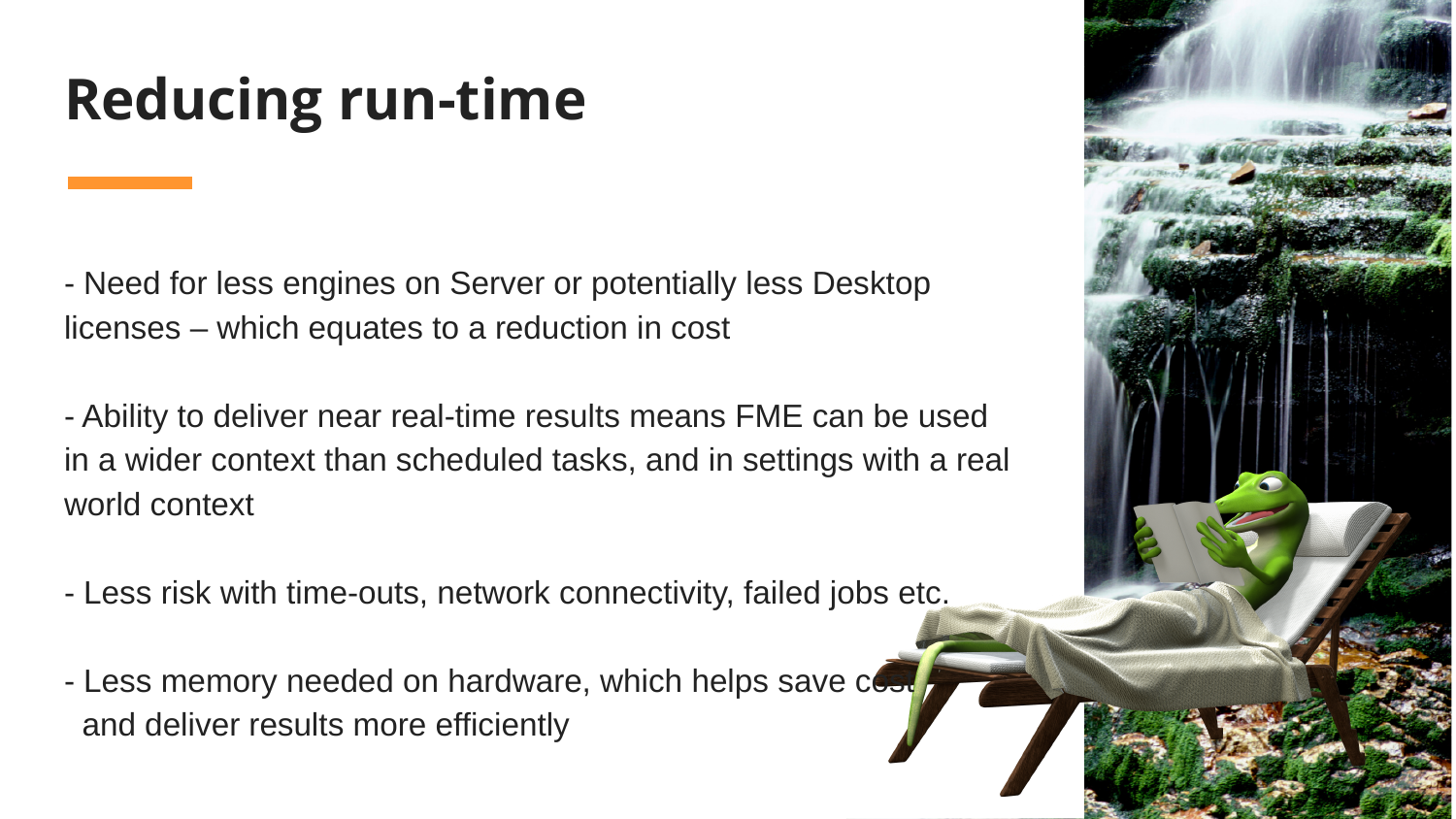

# Reducing run-time

- Need for less engines on Server or potentially less Desktop licenses – which equates to a reduction in cost

- Ability to deliver near real-time results means FME can be used in a wider context than scheduled tasks, and in settings with a real world context

- Less risk with time-outs, network connectivity, failed jobs etc.

- Less memory needed on hardware, which helps save cost
  and deliver results more efficiently